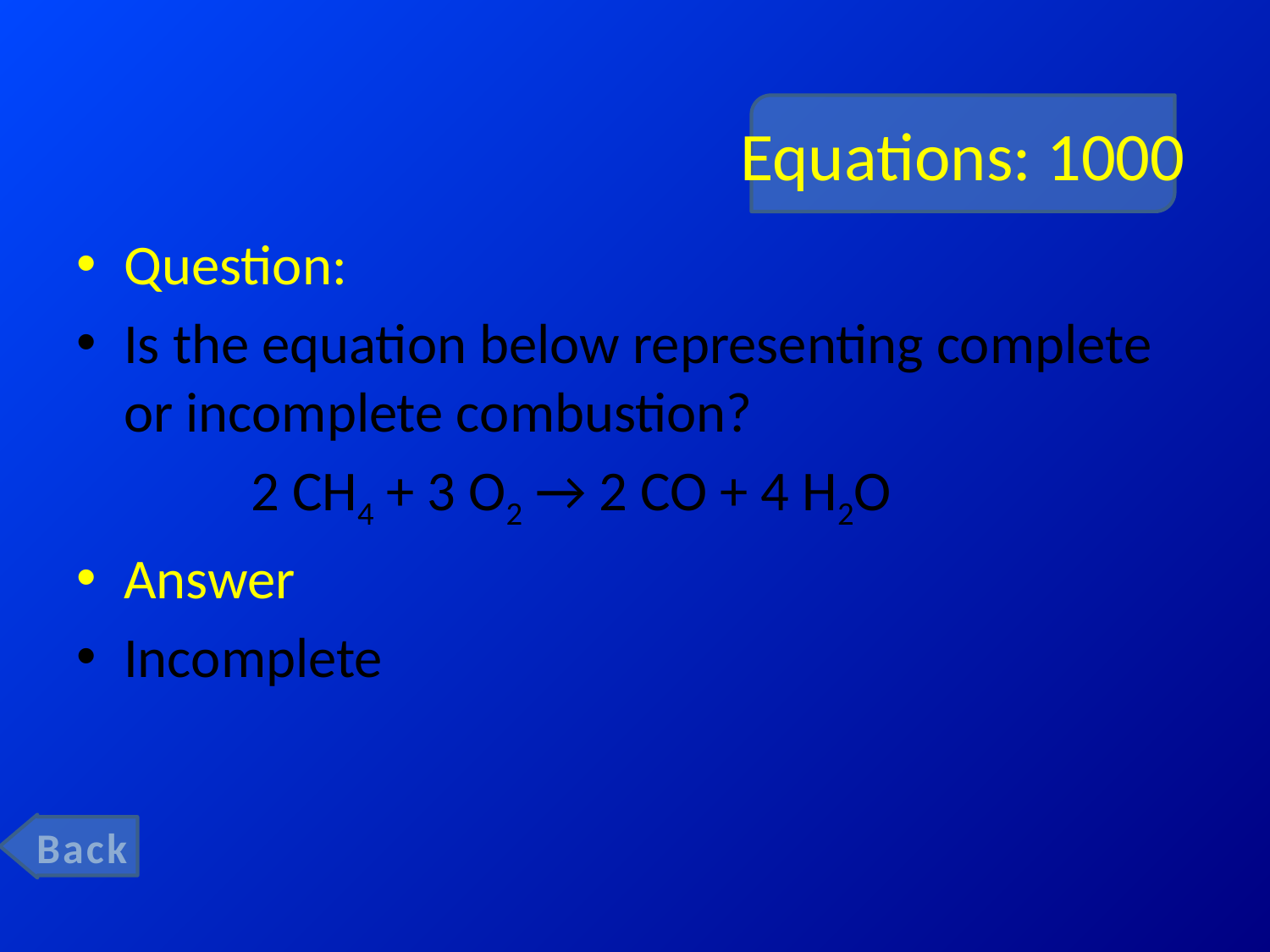

# Equations: 1000

Question:
Is the equation below representing complete or incomplete combustion?
		2 CH4 + 3 O2 → 2 CO + 4 H2O
Answer
Incomplete

Back